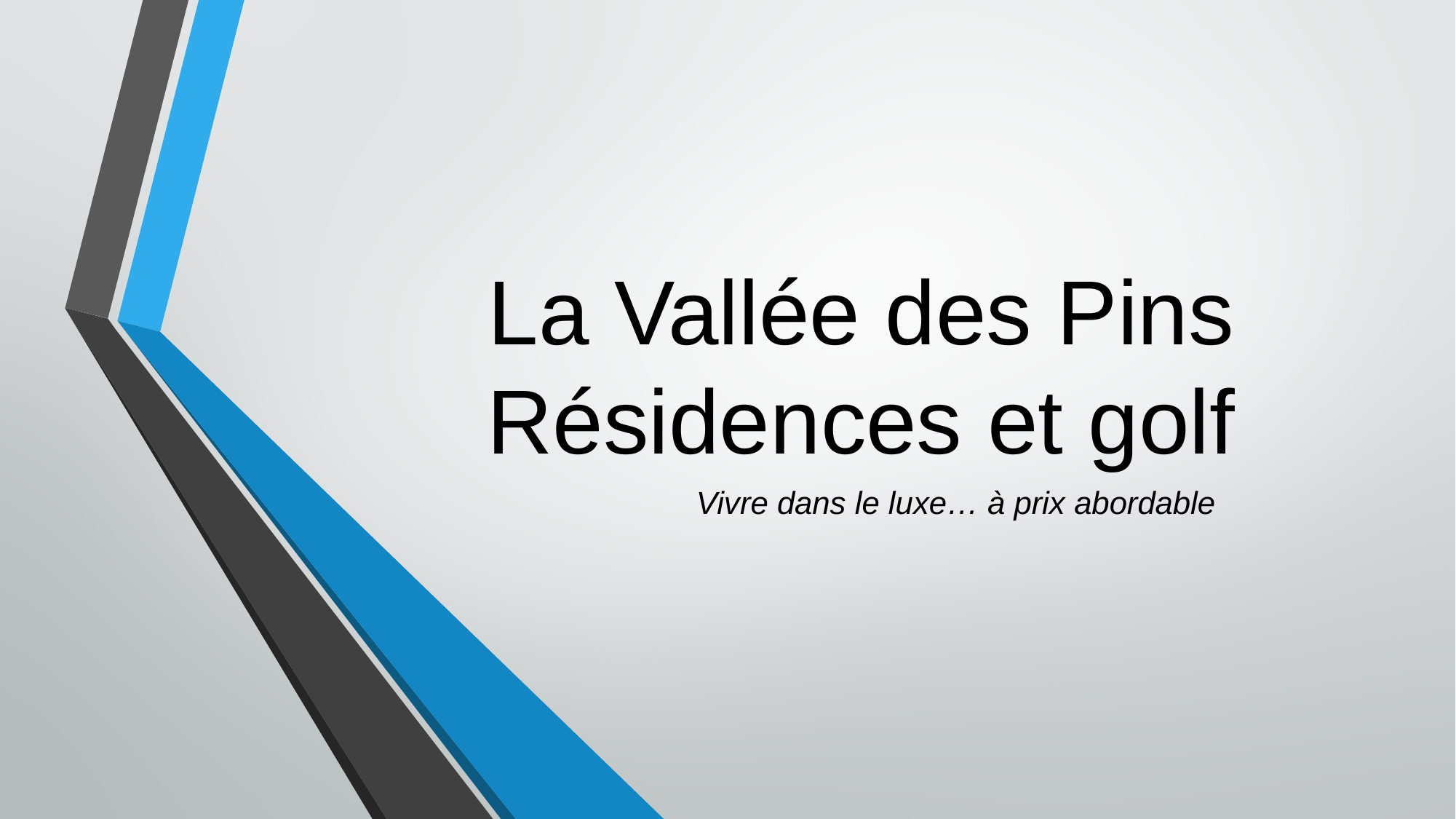

# La Vallée des Pins Résidences et golf
Vivre dans le luxe… à prix abordable